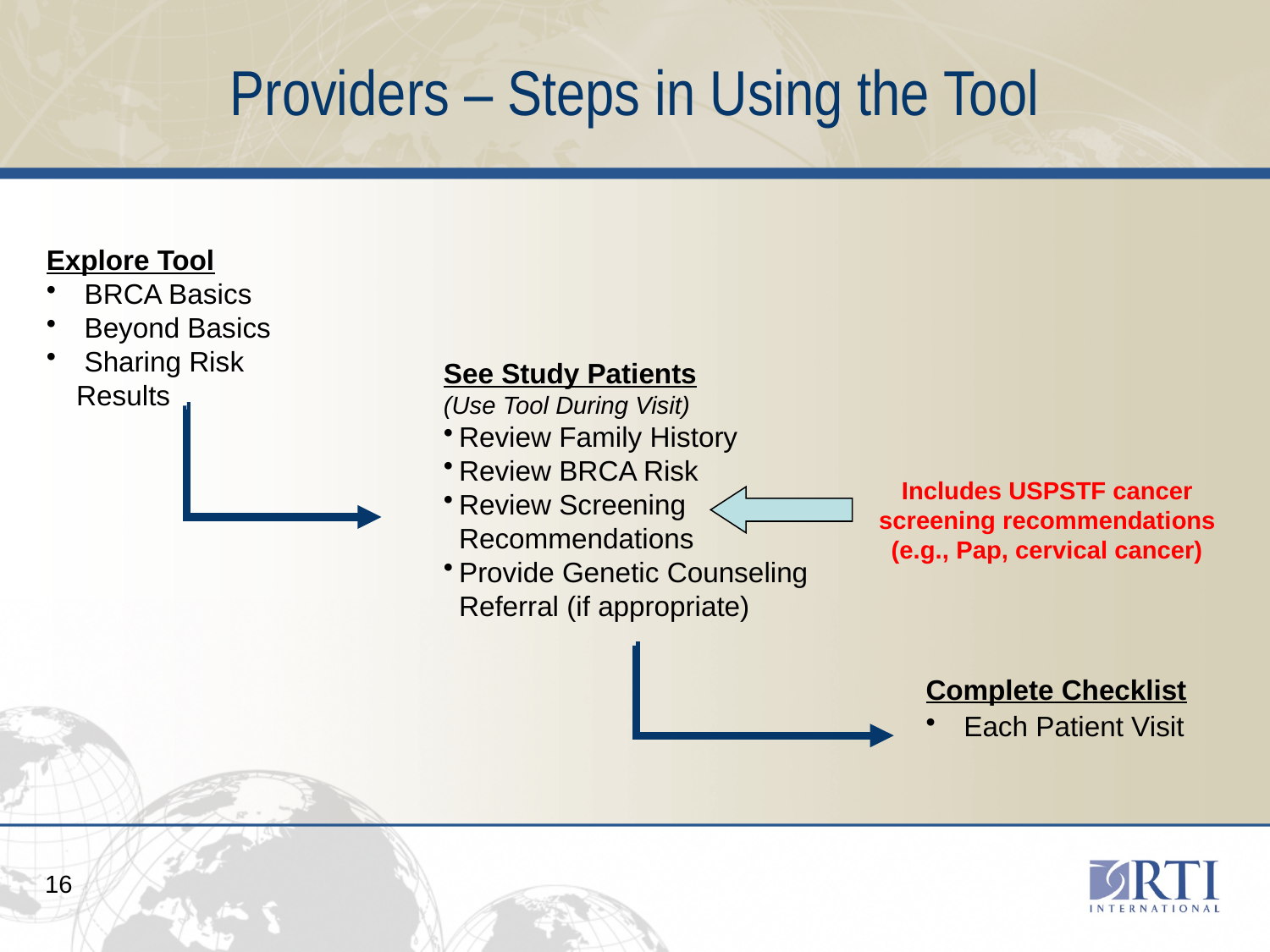

Providers – Steps in Using the Tool
Explore Tool
 BRCA Basics
 Beyond Basics
 Sharing Risk Results
See Study Patients
(Use Tool During Visit)
Review Family History
Review BRCA Risk
Review Screening Recommendations
Provide Genetic Counseling Referral (if appropriate)
Includes USPSTF cancer screening recommendations (e.g., Pap, cervical cancer)

Complete Checklist
 Each Patient Visit
16